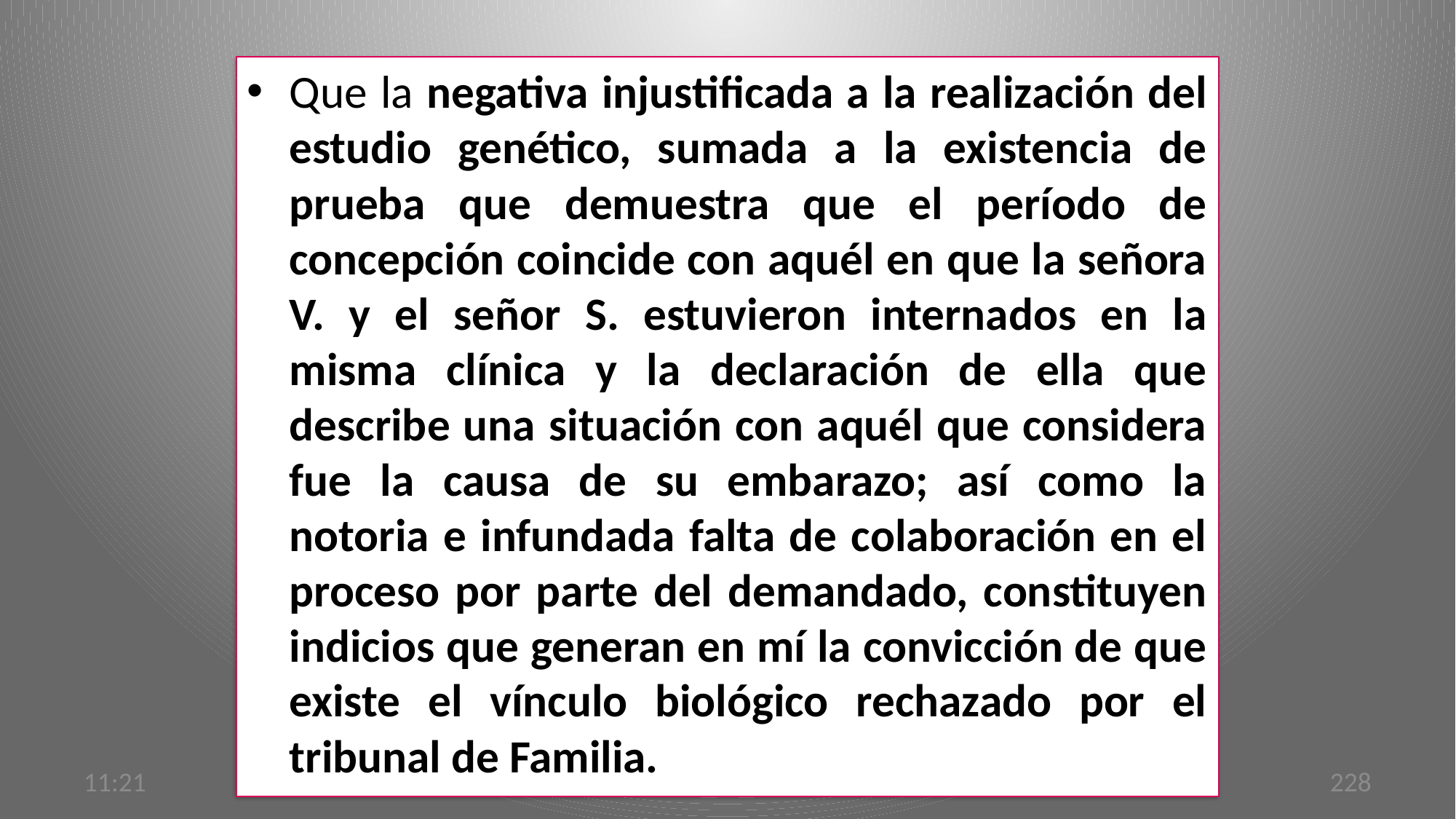

Que la negativa injustificada a la realización del estudio genético, sumada a la existencia de prueba que demuestra que el período de concepción coincide con aquél en que la señora V. y el señor S. estuvieron internados en la misma clínica y la declaración de ella que describe una situación con aquél que considera fue la causa de su embarazo; así como la notoria e infundada falta de colaboración en el proceso por parte del demandado, constituyen indicios que generan en mí la convicción de que existe el vínculo biológico rechazado por el tribunal de Familia.

11:21
228